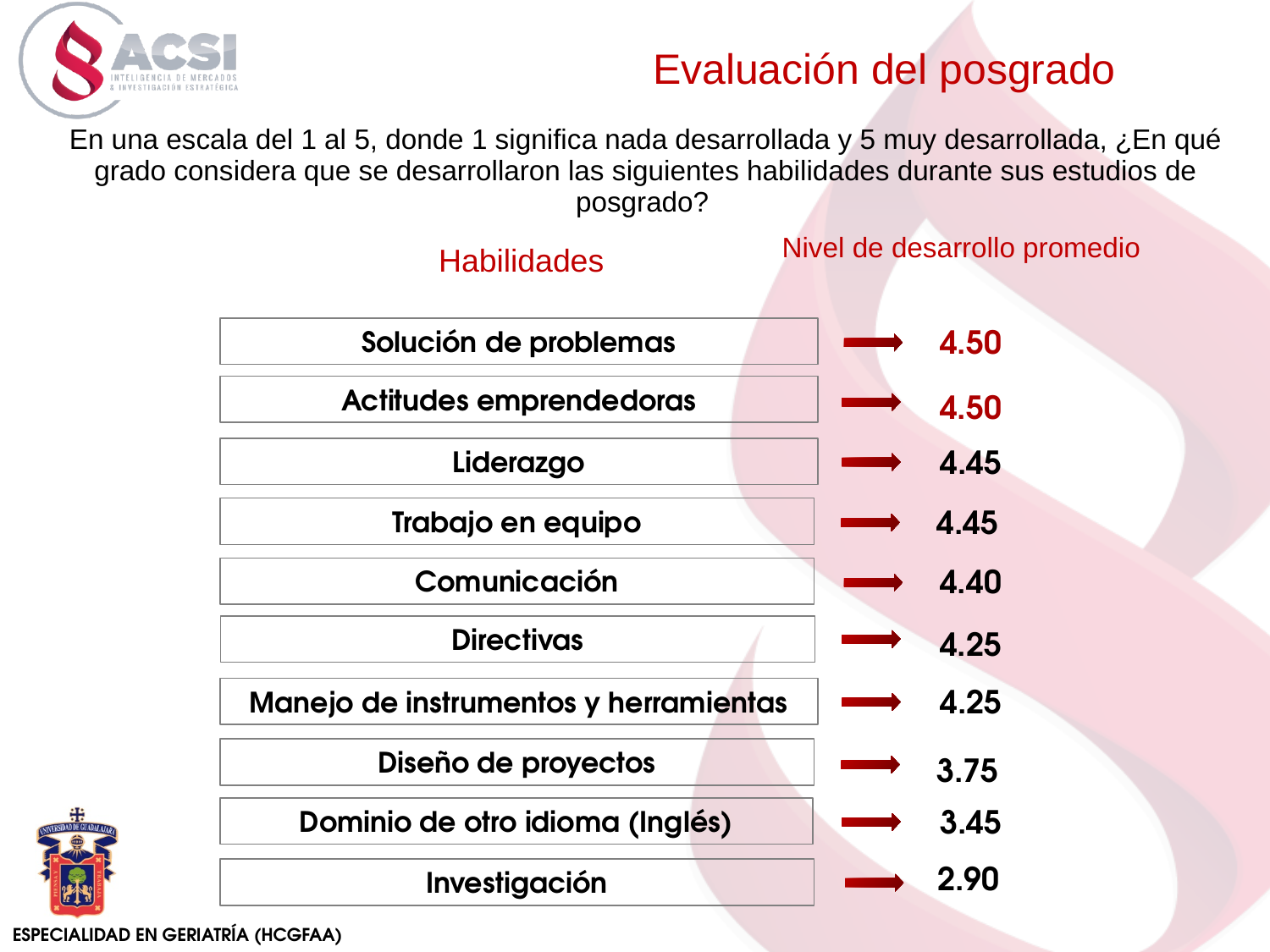

Evaluación del posgrado
En una escala del 1 al 5, donde 1 significa nada desarrollada y 5 muy desarrollada, ¿En qué grado considera que se desarrollaron las siguientes habilidades durante sus estudios de posgrado?
Nivel de desarrollo promedio
Habilidades
4.50
Solución de problemas

Actitudes emprendedoras
4.50

4.45
Liderazgo

4.45
Trabajo en equipo

4.40
Comunicación

Directivas
4.25

4.25
Manejo de instrumentos y herramientas

Diseño de proyectos
3.75

3.45
Dominio de otro idioma (Inglés)

2.90
Investigación